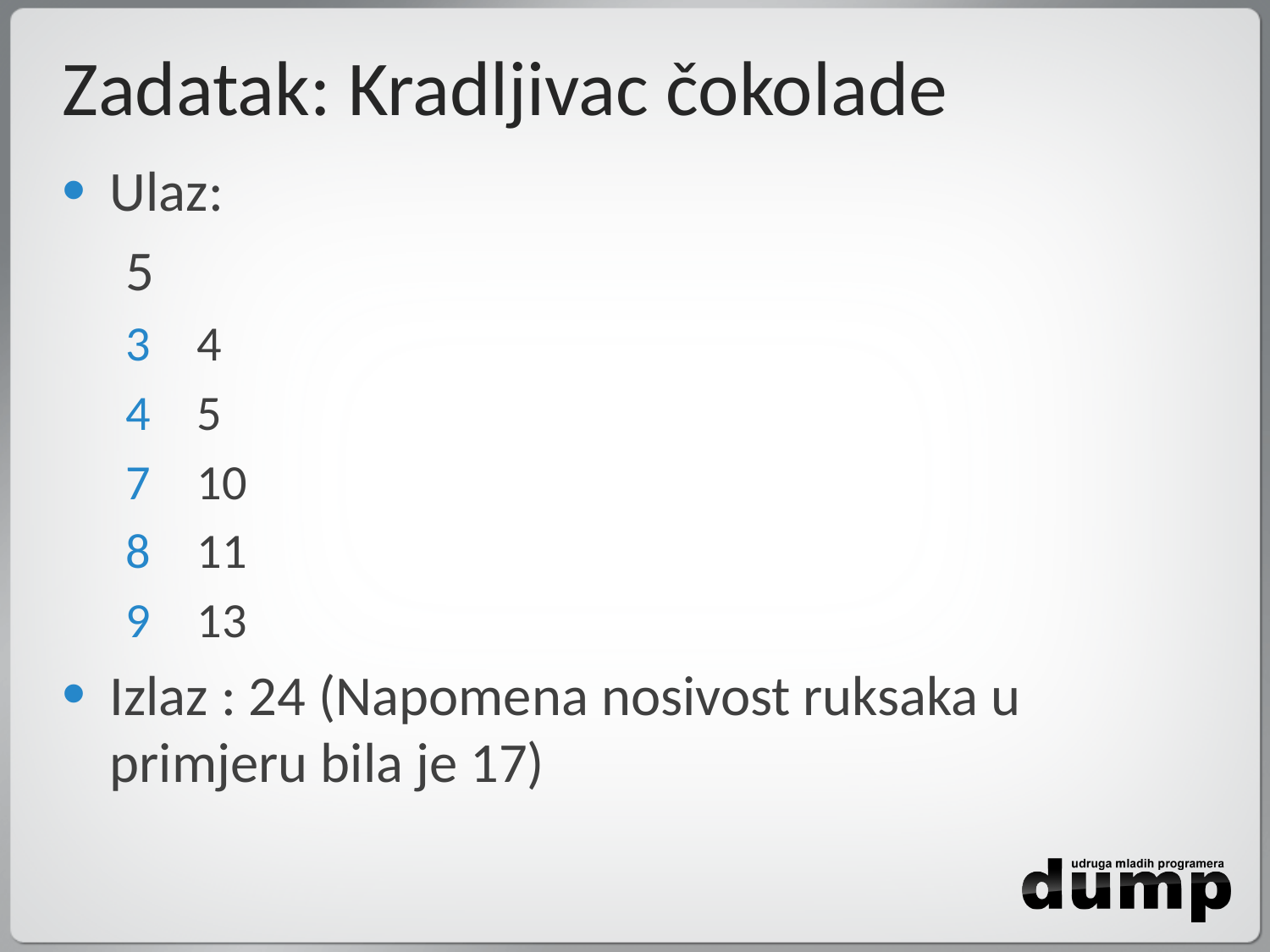

# Zadatak: Kradljivac čokolade
Ulaz:
     5
4
5
10
11
13
Izlaz : 24 (Napomena nosivost ruksaka u primjeru bila je 17)